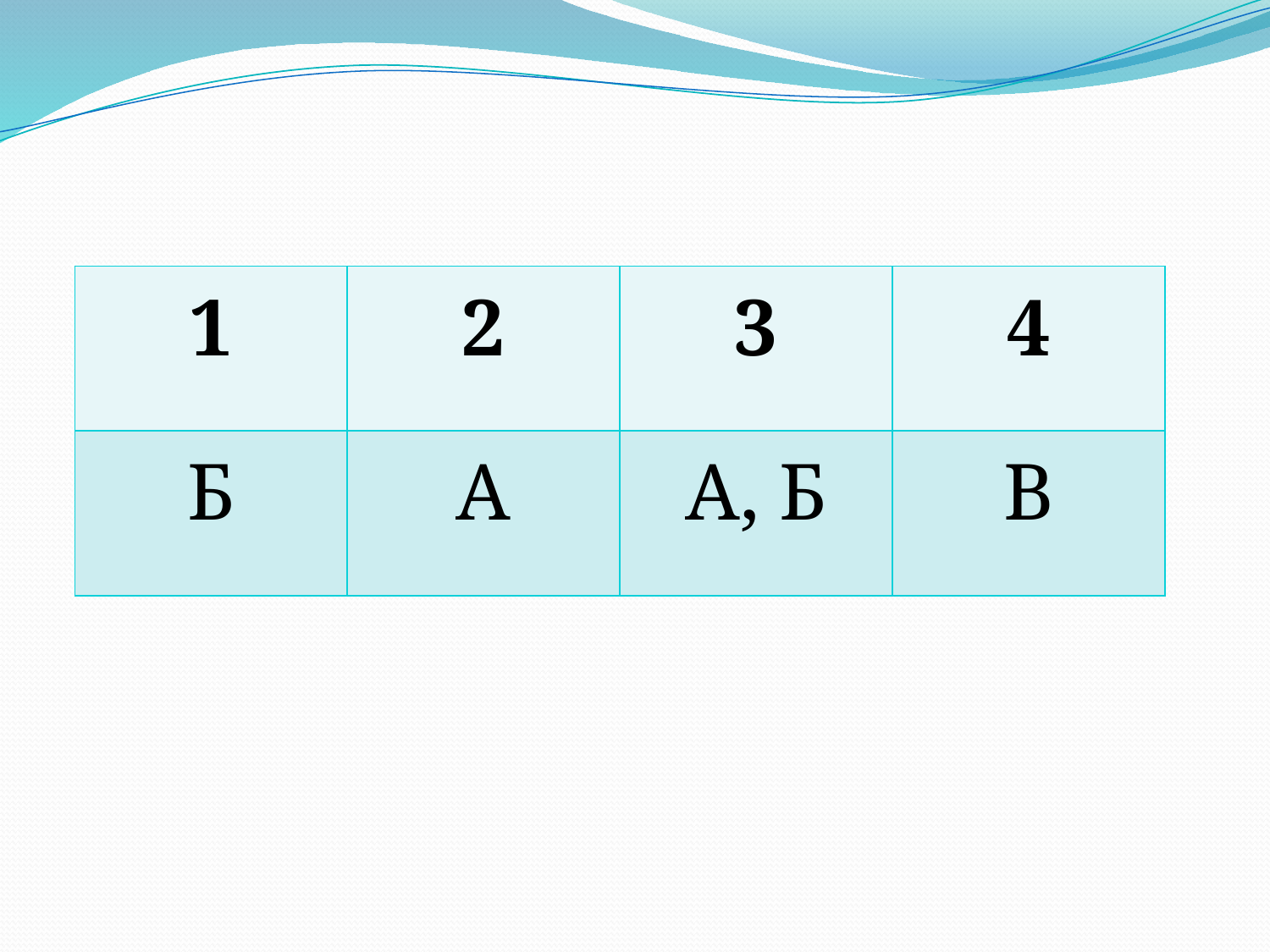

| 1 | 2 | 3 | 4 |
| --- | --- | --- | --- |
| Б | А | А, Б | В |